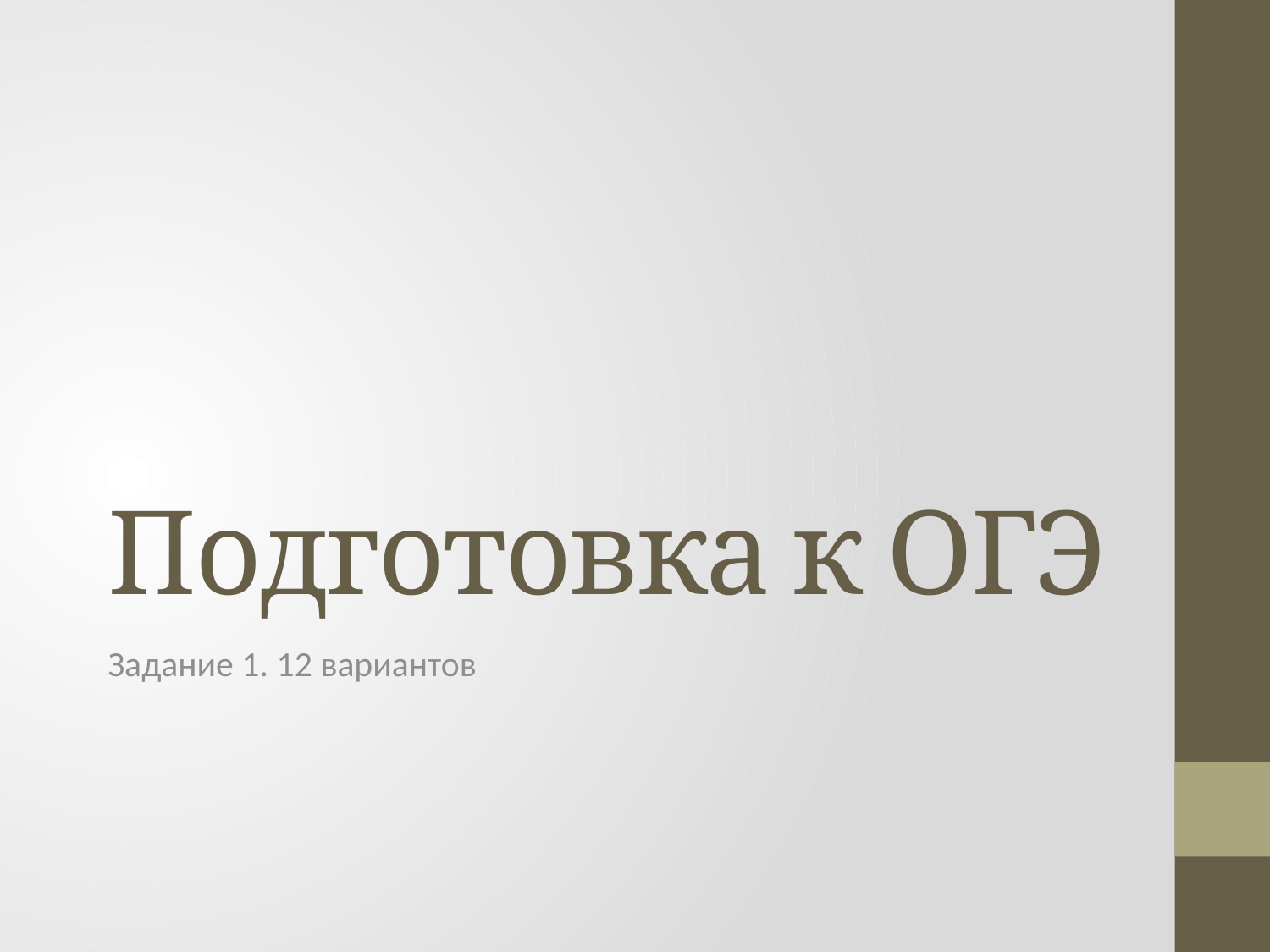

# Подготовка к ОГЭ
Задание 1. 12 вариантов